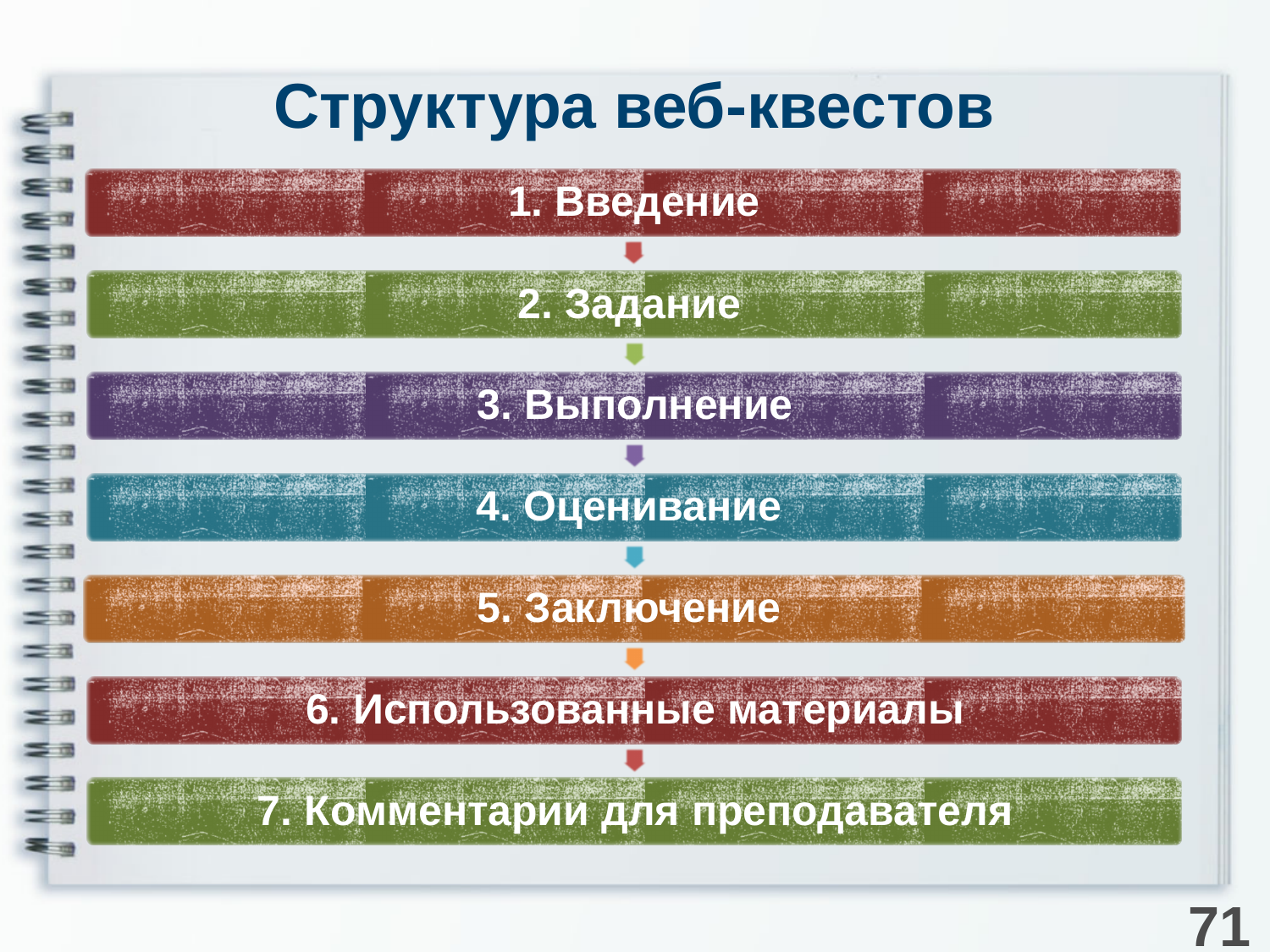

Структура веб-квестов
1. Введение

2. Задание

3. Выполнение

4. Оценивание

5. Заключение

6. Использованные материалы

7. Комментарии для преподавателя
71